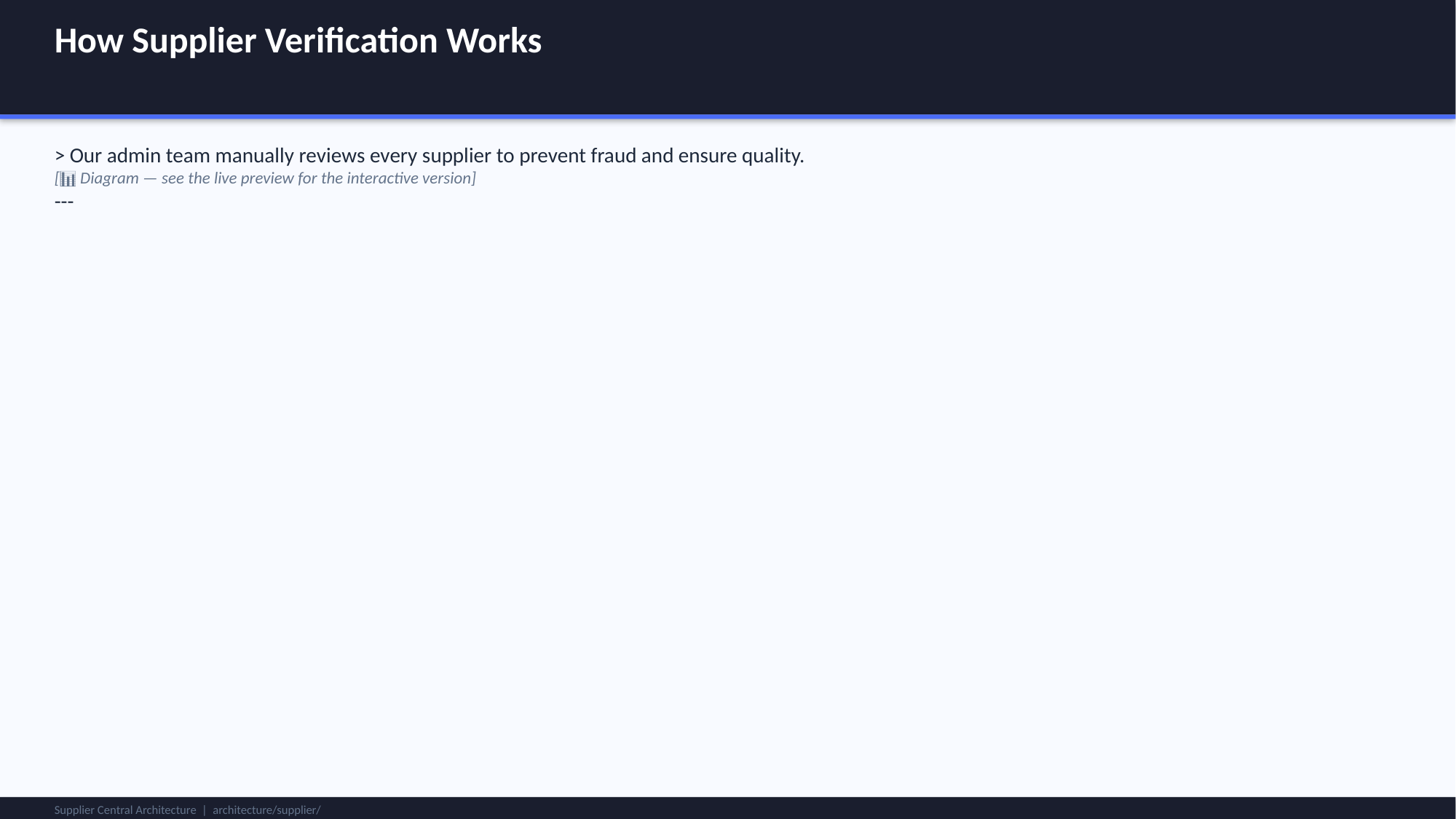

How Supplier Verification Works

> Our admin team manually reviews every supplier to prevent fraud and ensure quality.
[📊 Diagram — see the live preview for the interactive version]
---

Supplier Central Architecture  |  architecture/supplier/